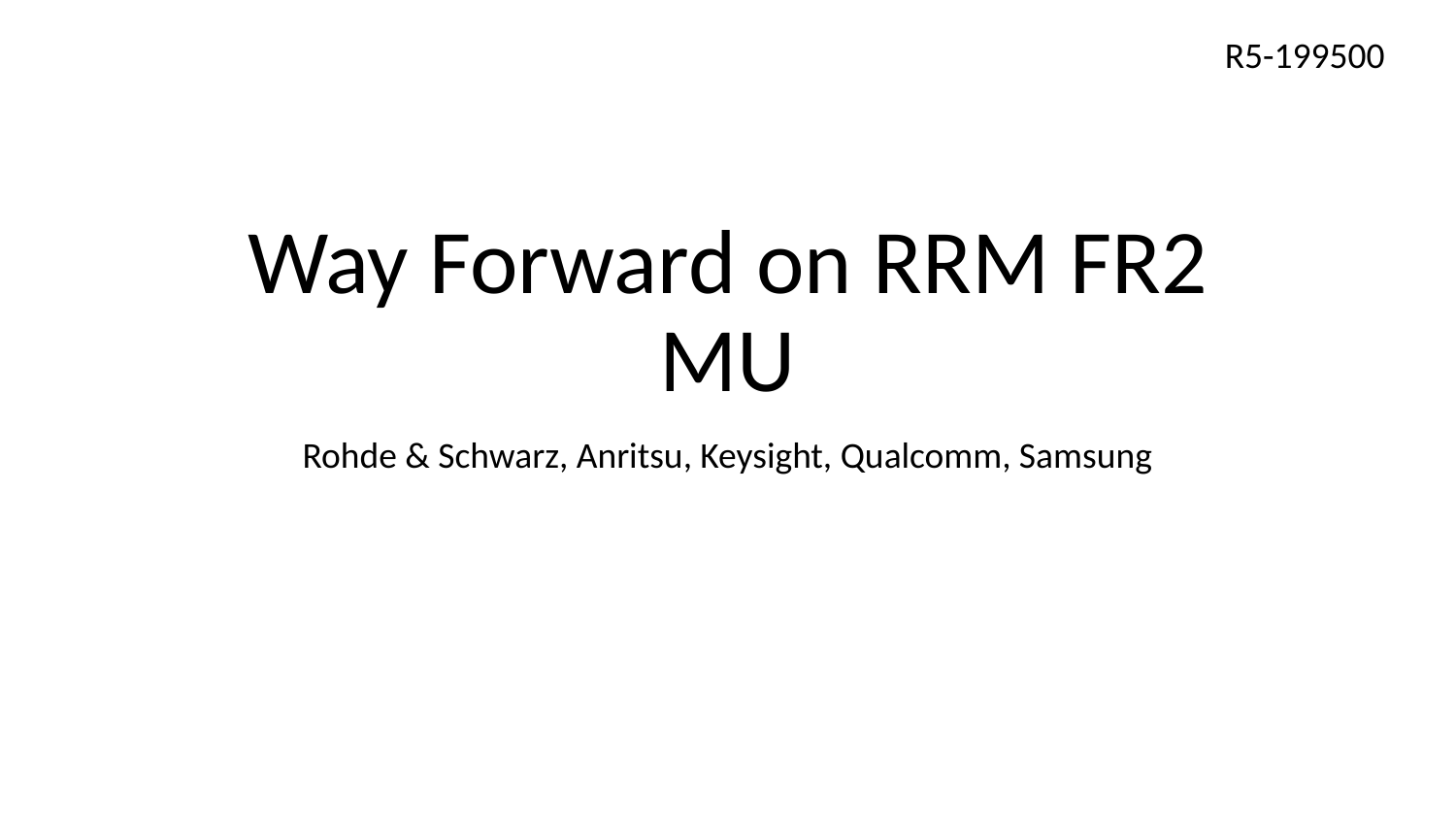

R5-199500
# Way Forward on RRM FR2 MU
Rohde & Schwarz, Anritsu, Keysight, Qualcomm, Samsung